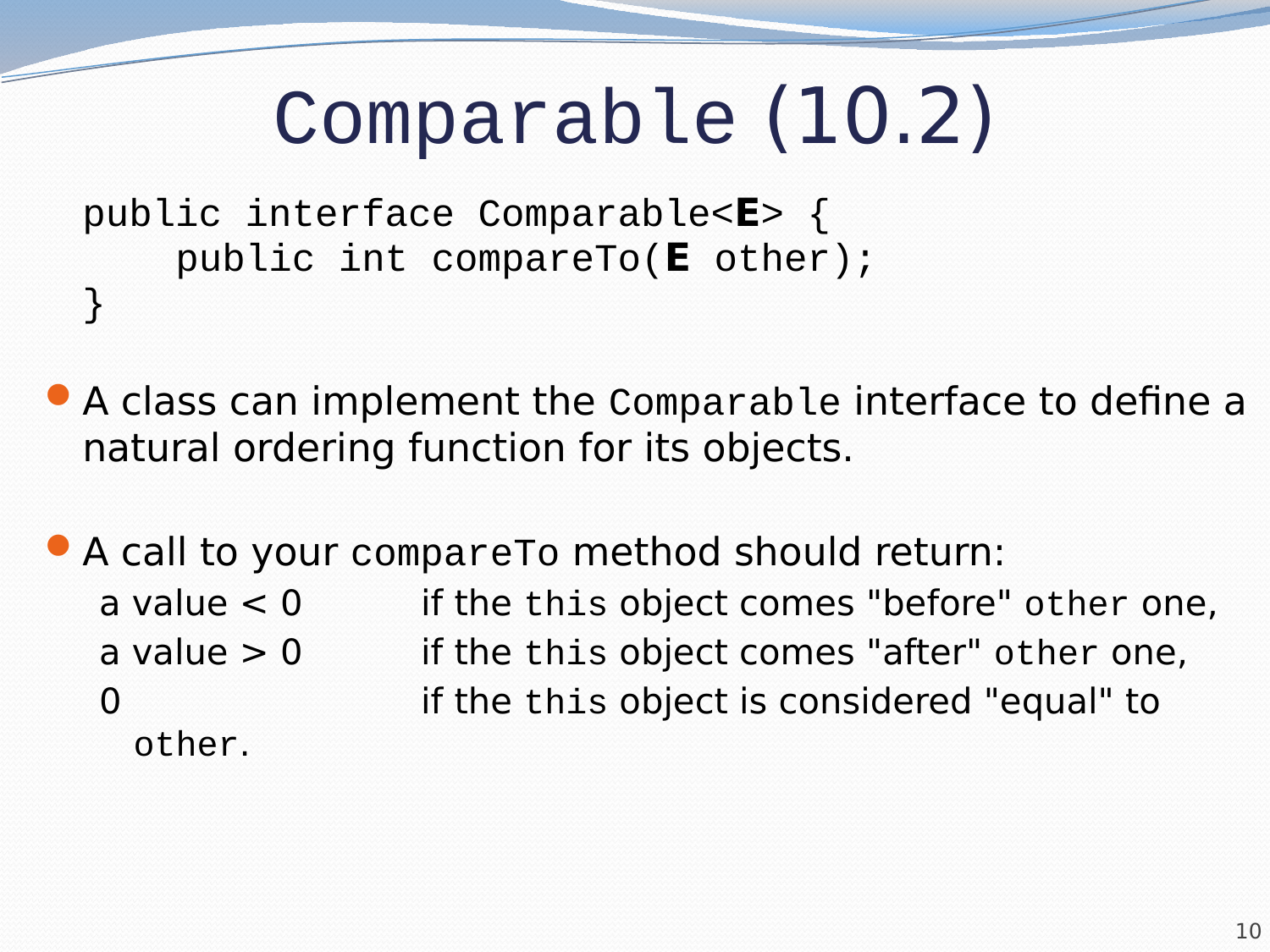

# Comparable (10.2)
	public interface Comparable<E> {
	    public int compareTo(E other);
	}

A class can implement the Comparable interface to define a natural ordering function for its objects.

A call to your compareTo method should return:
a value < 0	   if the this object comes "before" other one,
a value > 0	   if the this object comes "after" other one,
0			   if the this object is considered "equal" to other.